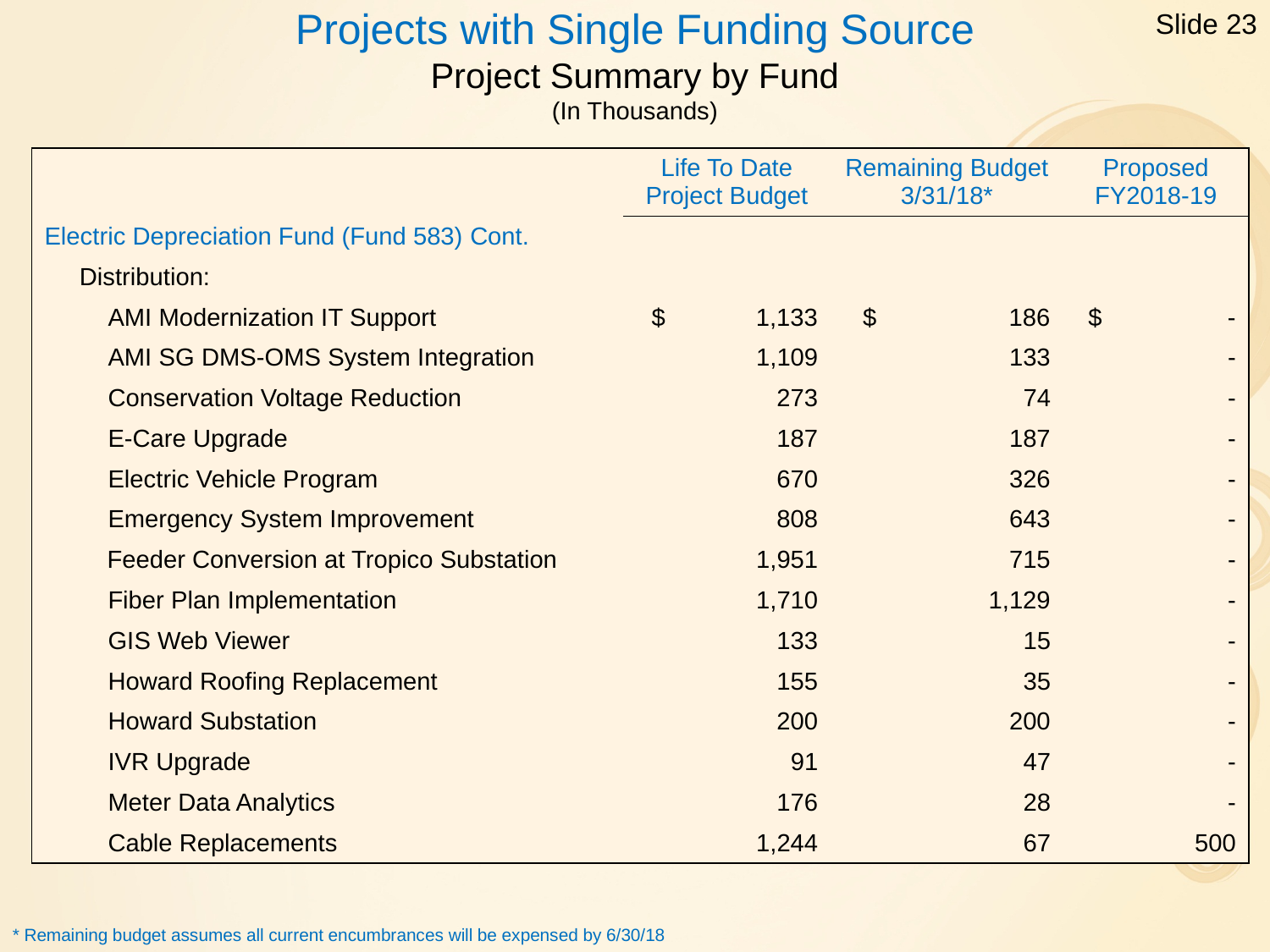

Slide 23
# Projects with Single Funding Source Project Summary by Fund (In Thousands)
|  | Life To Date Project Budget | Remaining Budget 3/31/18\* | Proposed FY2018-19 |
| --- | --- | --- | --- |
| Electric Depreciation Fund (Fund 583) Cont. |  |  |  |
| Distribution: |  |  |  |
| AMI Modernization IT Support | $ 1,133 | $ 186 | $ - |
| AMI SG DMS-OMS System Integration | 1,109 | 133 | - |
| Conservation Voltage Reduction | 273 | 74 | - |
| E-Care Upgrade | 187 | 187 | - |
| Electric Vehicle Program | 670 | 326 | - |
| Emergency System Improvement | 808 | 643 | - |
| Feeder Conversion at Tropico Substation | 1,951 | 715 | - |
| Fiber Plan Implementation | 1,710 | 1,129 | - |
| GIS Web Viewer | 133 | 15 | - |
| Howard Roofing Replacement | 155 | 35 | - |
| Howard Substation | 200 | 200 | - |
| IVR Upgrade | 91 | 47 | - |
| Meter Data Analytics | 176 | 28 | - |
| Cable Replacements | 1,244 | 67 | 500 |
* Remaining budget assumes all current encumbrances will be expensed by 6/30/18